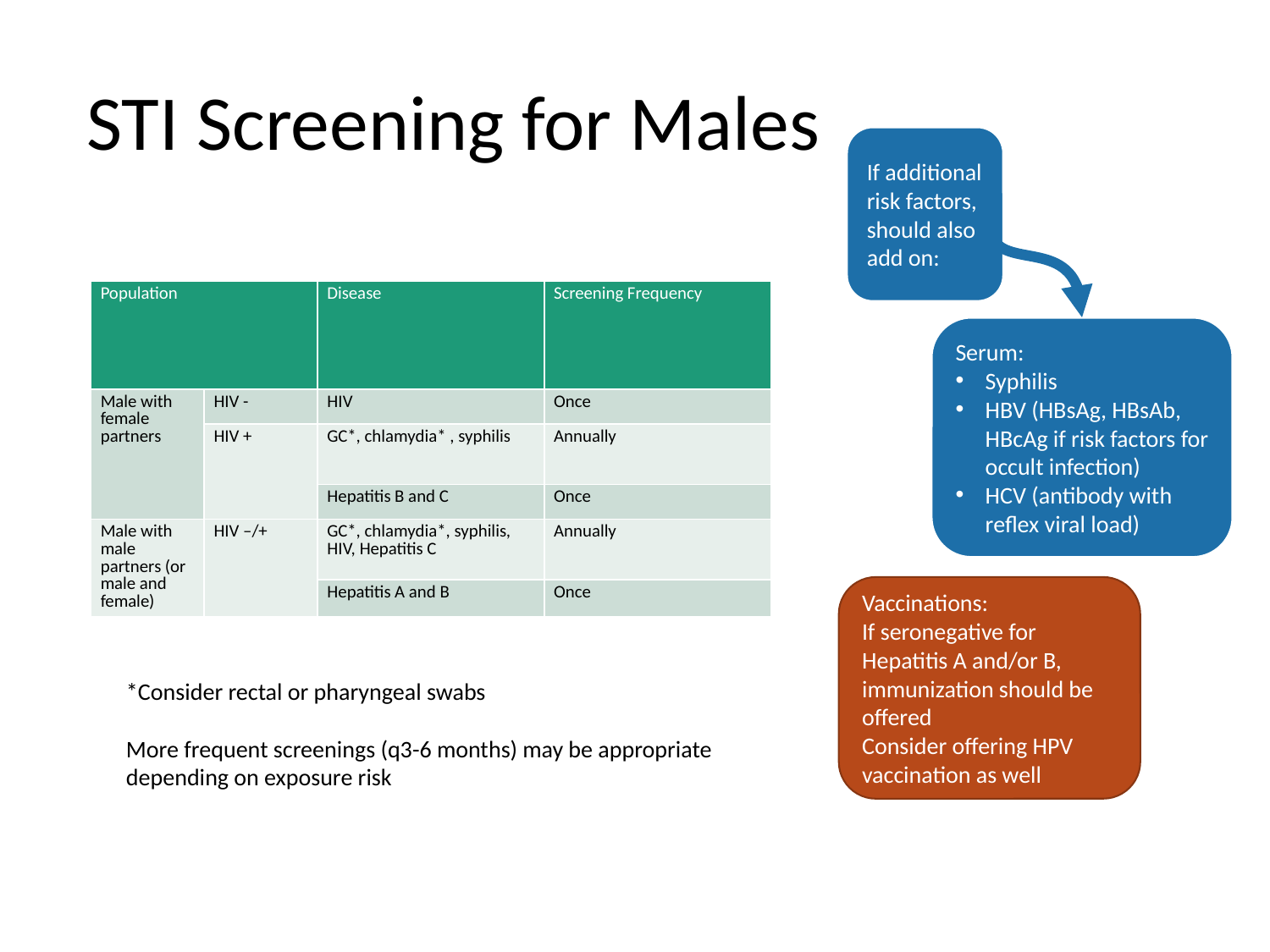

# STI Screening for Males
If additional risk factors,
should also add on:
| Population |  | Disease | Screening Frequency |
| --- | --- | --- | --- |
| Male with female partners | HIV - | HIV | Once |
|  | HIV + | GC\*, chlamydia\* , syphilis | Annually |
|  |  | Hepatitis B and C | Once |
| Male with male partners (or male and female) | HIV –/+ | GC\*, chlamydia\*, syphilis, HIV, Hepatitis C | Annually |
|  |  | Hepatitis A and B | Once |
Serum:
Syphilis
HBV (HBsAg, HBsAb, HBcAg if risk factors for occult infection)
HCV (antibody with reflex viral load)
Vaccinations:
If seronegative for Hepatitis A and/or B, immunization should be offered
Consider offering HPV vaccination as well
*Consider rectal or pharyngeal swabs

More frequent screenings (q3-6 months) may be appropriate depending on exposure risk